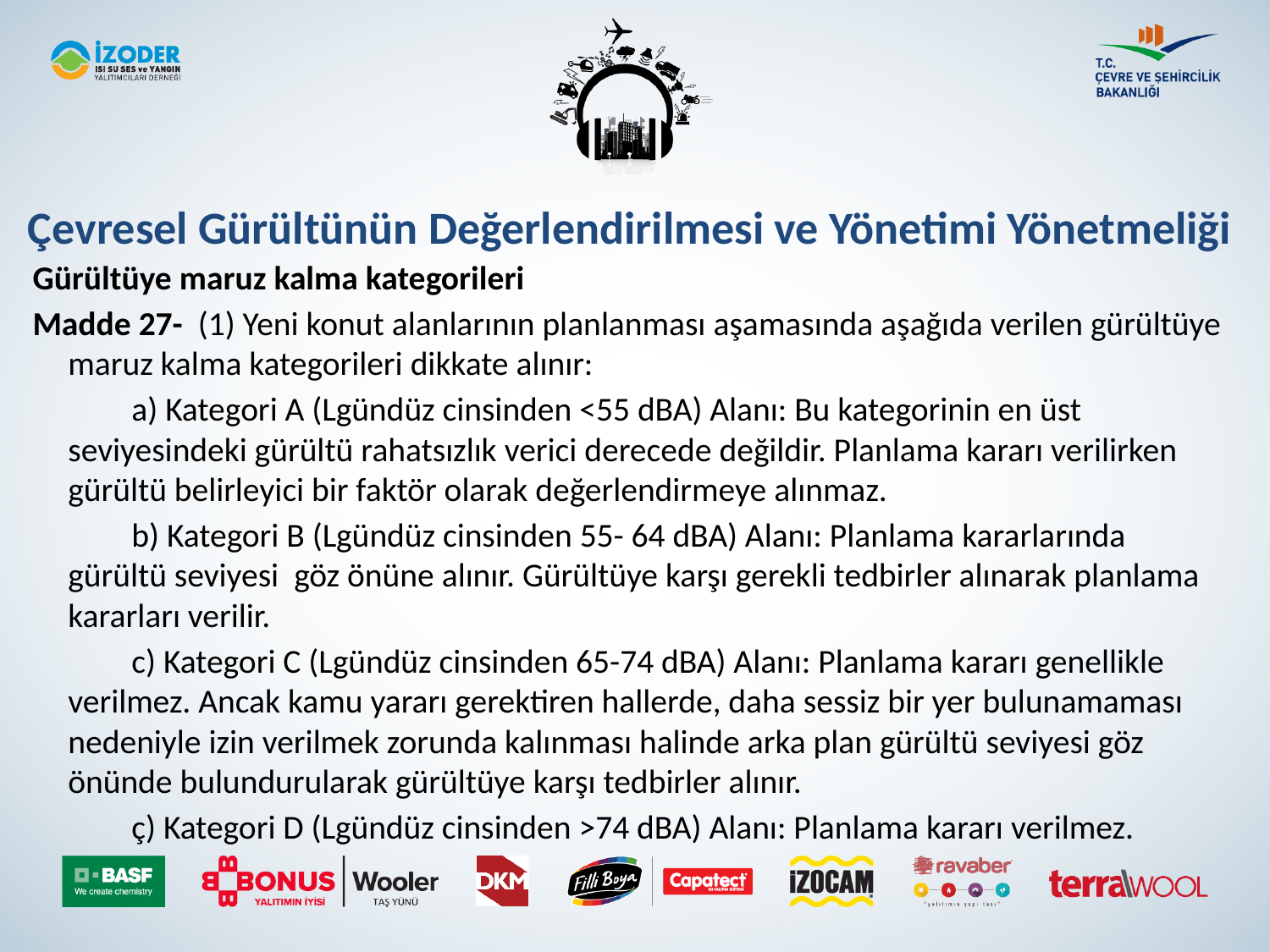

Çevresel Gürültünün Değerlendirilmesi ve Yönetimi Yönetmeliği
Gürültüye maruz kalma kategorileri
Madde 27-  (1) Yeni konut alanlarının planlanması aşamasında aşağıda verilen gürültüye maruz kalma kategorileri dikkate alınır:
             a) Kategori A (Lgündüz cinsinden <55 dBA) Alanı: Bu kategorinin en üst seviyesindeki gürültü rahatsızlık verici derecede değildir. Planlama kararı verilirken gürültü belirleyici bir faktör olarak değerlendirmeye alınmaz.
             b) Kategori B (Lgündüz cinsinden 55- 64 dBA) Alanı: Planlama kararlarında gürültü seviyesi  göz önüne alınır. Gürültüye karşı gerekli tedbirler alınarak planlama kararları verilir.
             c) Kategori C (Lgündüz cinsinden 65-74 dBA) Alanı: Planlama kararı genellikle verilmez. Ancak kamu yararı gerektiren hallerde, daha sessiz bir yer bulunamaması nedeniyle izin verilmek zorunda kalınması halinde arka plan gürültü seviyesi göz önünde bulundurularak gürültüye karşı tedbirler alınır.
             ç) Kategori D (Lgündüz cinsinden >74 dBA) Alanı: Planlama kararı verilmez.